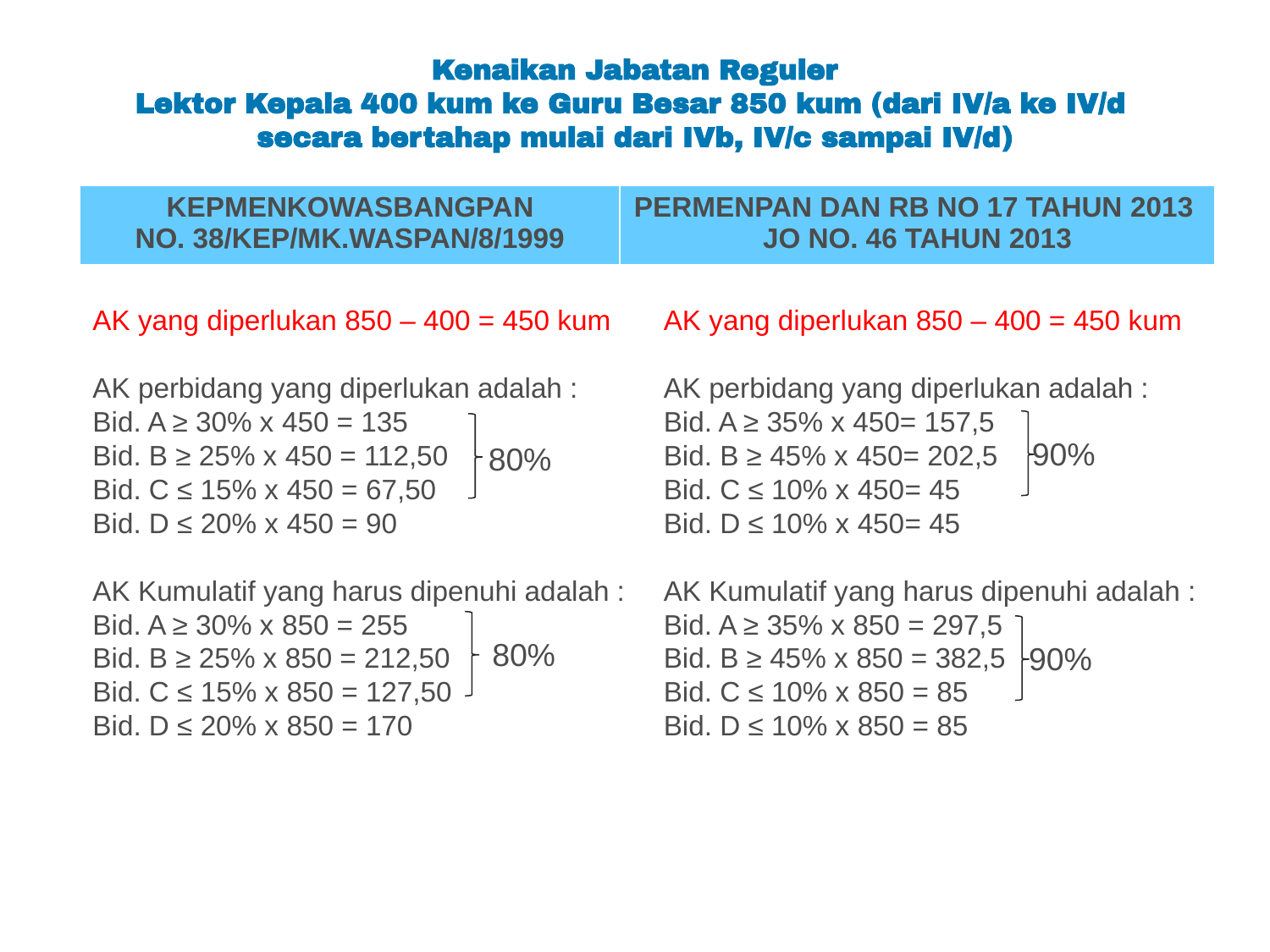

# Kenaikan Jabatan Reguler Lektor Kepala 400 kum ke Guru Besar 850 kum (dari IV/a ke IV/d secara bertahap mulai dari IVb, IV/c sampai IV/d)
| KEPMENKOWASBANGPAN NO. 38/KEP/MK.WASPAN/8/1999 | PERMENPAN DAN RB NO 17 TAHUN 2013 JO NO. 46 TAHUN 2013 |
| --- | --- |
AK yang diperlukan 850 – 400 = 450 kum

AK perbidang yang diperlukan adalah :
Bid. A ≥ 30% x 450 = 135
Bid. B ≥ 25% x 450 = 112,50
Bid. C ≤ 15% x 450 = 67,50
Bid. D ≤ 20% x 450 = 90

AK Kumulatif yang harus dipenuhi adalah :
Bid. A ≥ 30% x 850 = 255
Bid. B ≥ 25% x 850 = 212,50
Bid. C ≤ 15% x 850 = 127,50
Bid. D ≤ 20% x 850 = 170

80%

80%
AK yang diperlukan 850 – 400 = 450 kum

AK perbidang yang diperlukan adalah :
Bid. A ≥ 35% x 450= 157,5
Bid. B ≥ 45% x 450= 202,5
Bid. C ≤ 10% x 450= 45
Bid. D ≤ 10% x 450= 45

AK Kumulatif yang harus dipenuhi adalah :
Bid. A ≥ 35% x 850 = 297,5
Bid. B ≥ 45% x 850 = 382,5
Bid. C ≤ 10% x 850 = 85
Bid. D ≤ 10% x 850 = 85

90%

90%